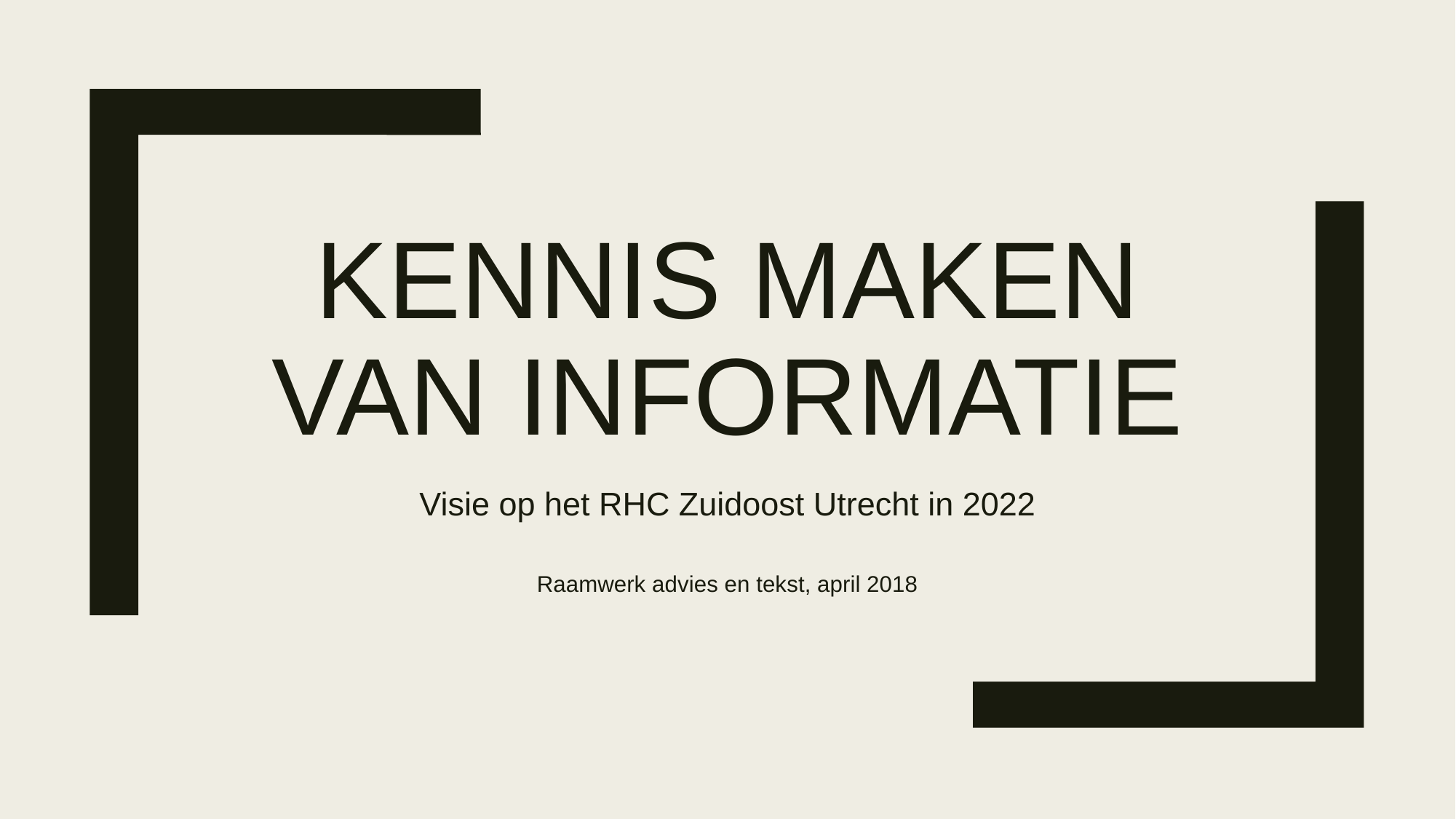

# Kennis maken van informatie
Visie op het RHC Zuidoost Utrecht in 2022

Raamwerk advies en tekst, april 2018